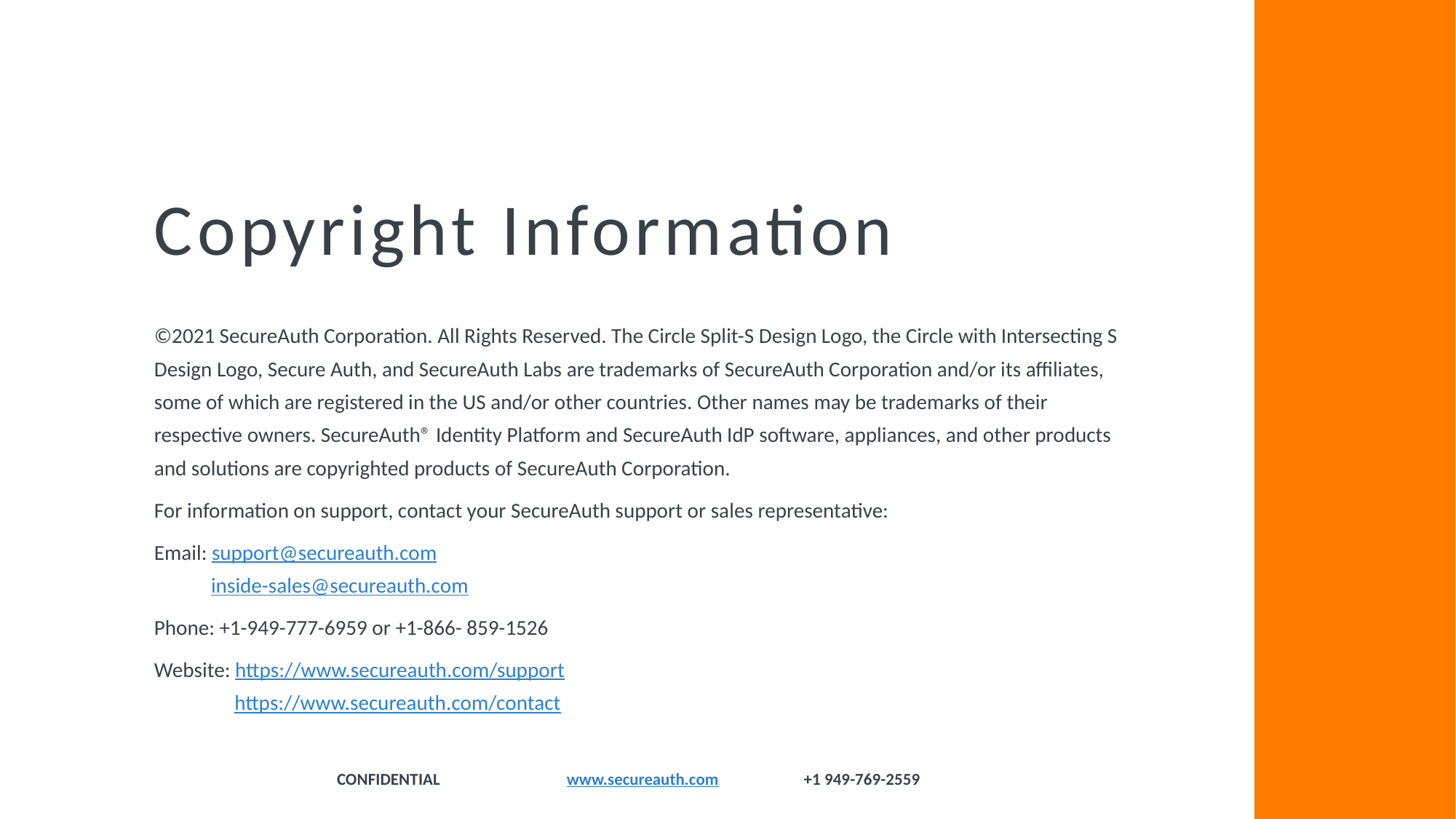

# Copyright Information
©2021 SecureAuth Corporation. All Rights Reserved. The Circle Split-S Design Logo, the Circle with Intersecting S Design Logo, Secure Auth, and SecureAuth Labs are trademarks of SecureAuth Corporation and/or its affiliates, some of which are registered in the US and/or other countries. Other names may be trademarks of their respective owners. SecureAuth® Identity Platform and SecureAuth IdP software, appliances, and other products and solutions are copyrighted products of SecureAuth Corporation.
For information on support, contact your SecureAuth support or sales representative:
Email: support@secureauth.com
            inside-sales@secureauth.com
Phone: +1-949-777-6959 or +1-866- 859-1526
Website: https://www.secureauth.com/support
                 https://www.secureauth.com/contact
 CONFIDENTIAL 	    www.secureauth.com  	         +1 949-769-2559